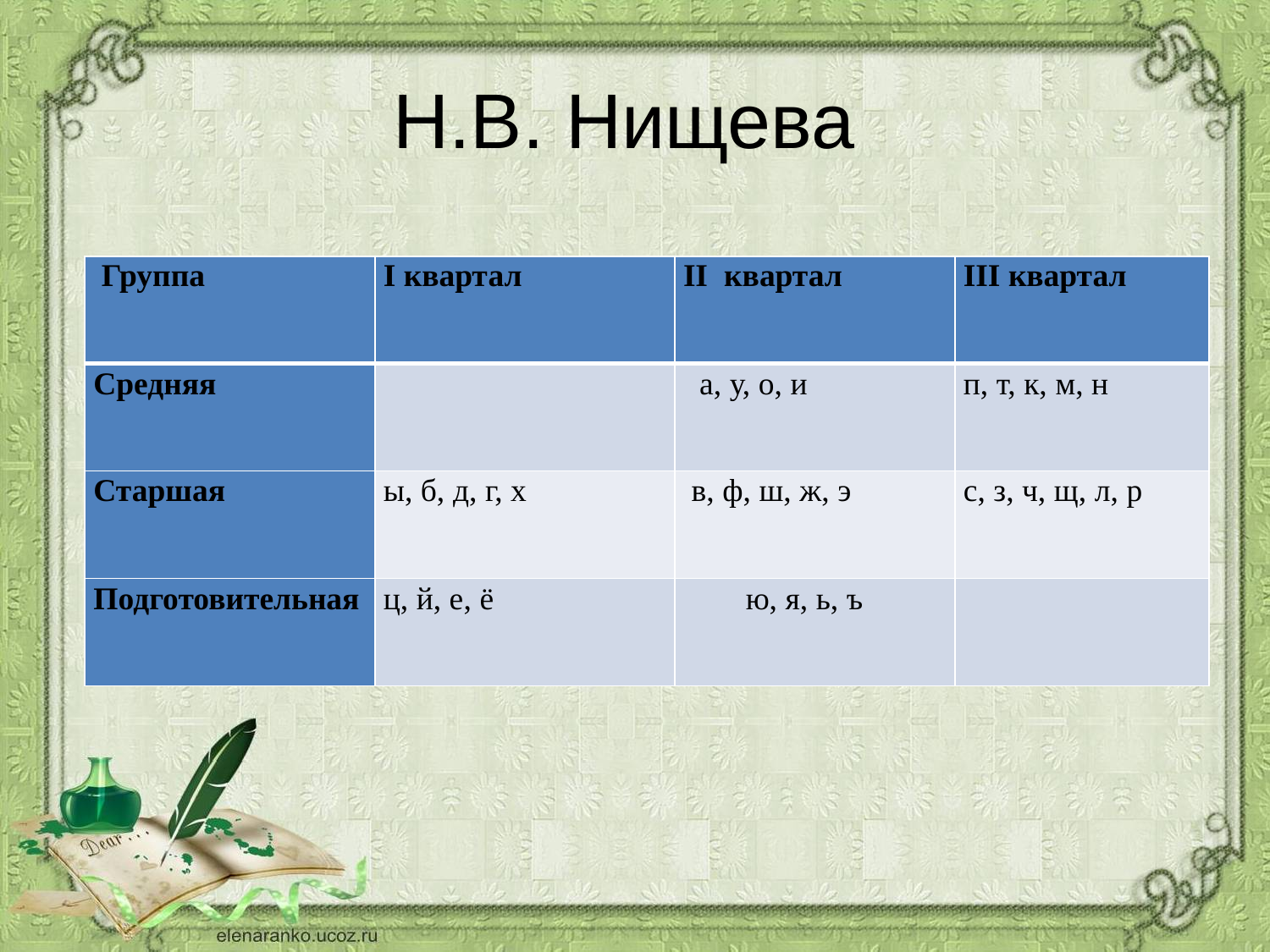

# Н.В. Нищева
| Группа | I квартал | II квартал | III квартал |
| --- | --- | --- | --- |
| Средняя |  | а, у, о, и | п, т, к, м, н |
| Старшая | ы, б, д, г, х | в, ф, ш, ж, э | с, з, ч, щ, л, р |
| Подготовительная | ц, й, е, ё | ю, я, ь, ъ |  |